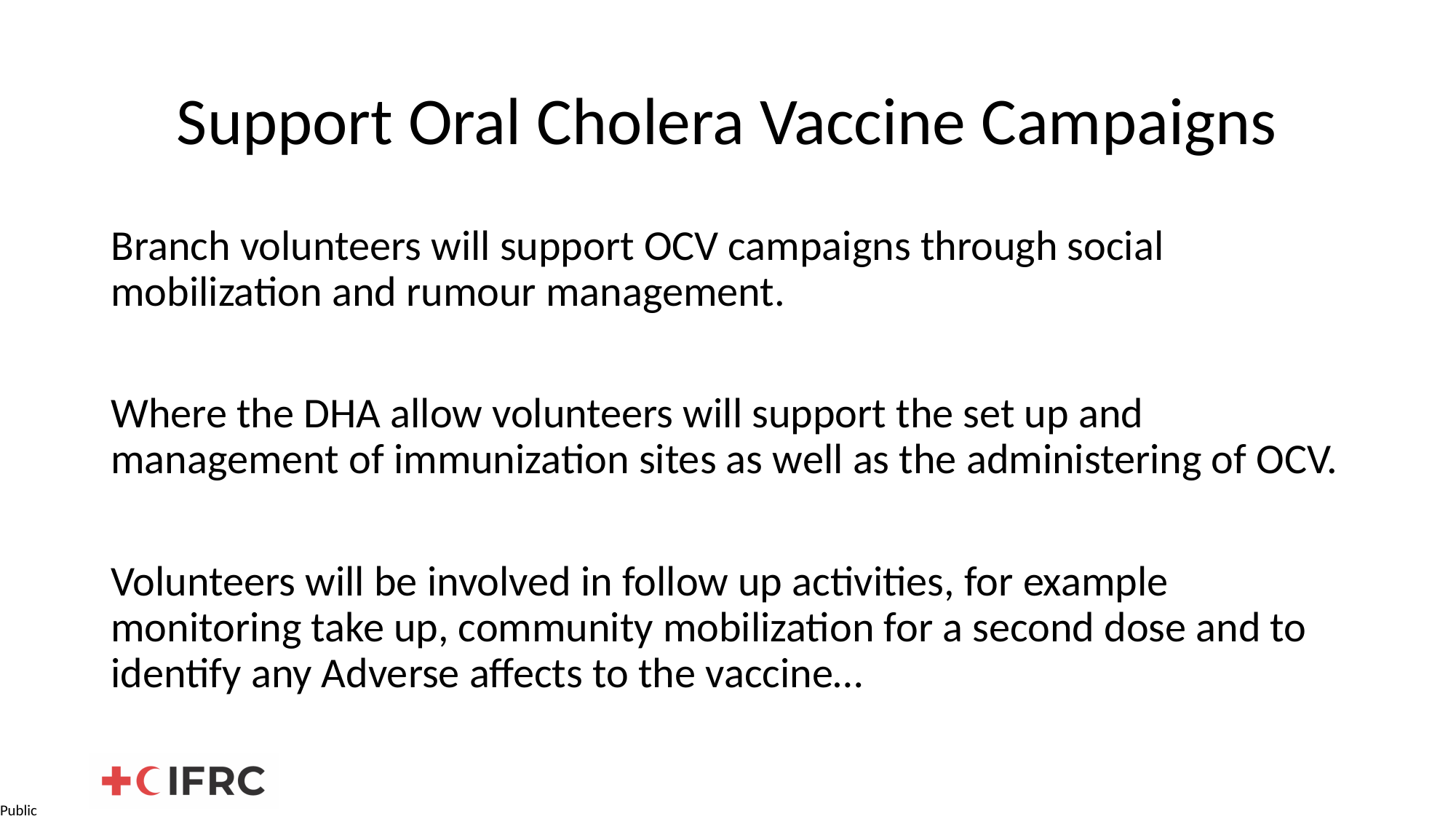

# Support Oral Cholera Vaccine Campaigns
Branch volunteers will support OCV campaigns through social mobilization and rumour management.

Where the DHA allow volunteers will support the set up and management of immunization sites as well as the administering of OCV.

Volunteers will be involved in follow up activities, for example monitoring take up, community mobilization for a second dose and to identify any Adverse affects to the vaccine…